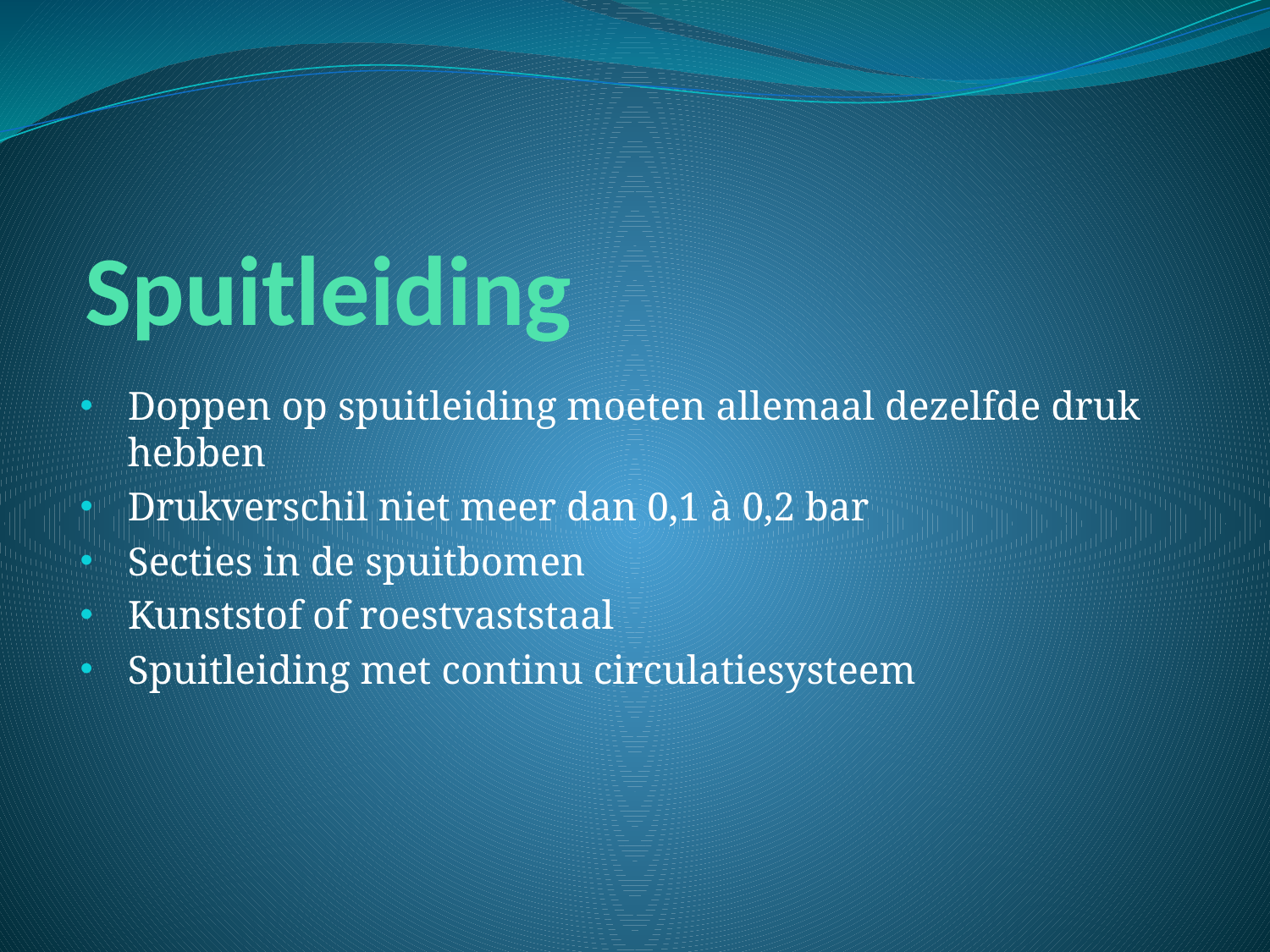

# Spuitleiding
Doppen op spuitleiding moeten allemaal dezelfde druk hebben
Drukverschil niet meer dan 0,1 à 0,2 bar
Secties in de spuitbomen
Kunststof of roestvaststaal
Spuitleiding met continu circulatiesysteem